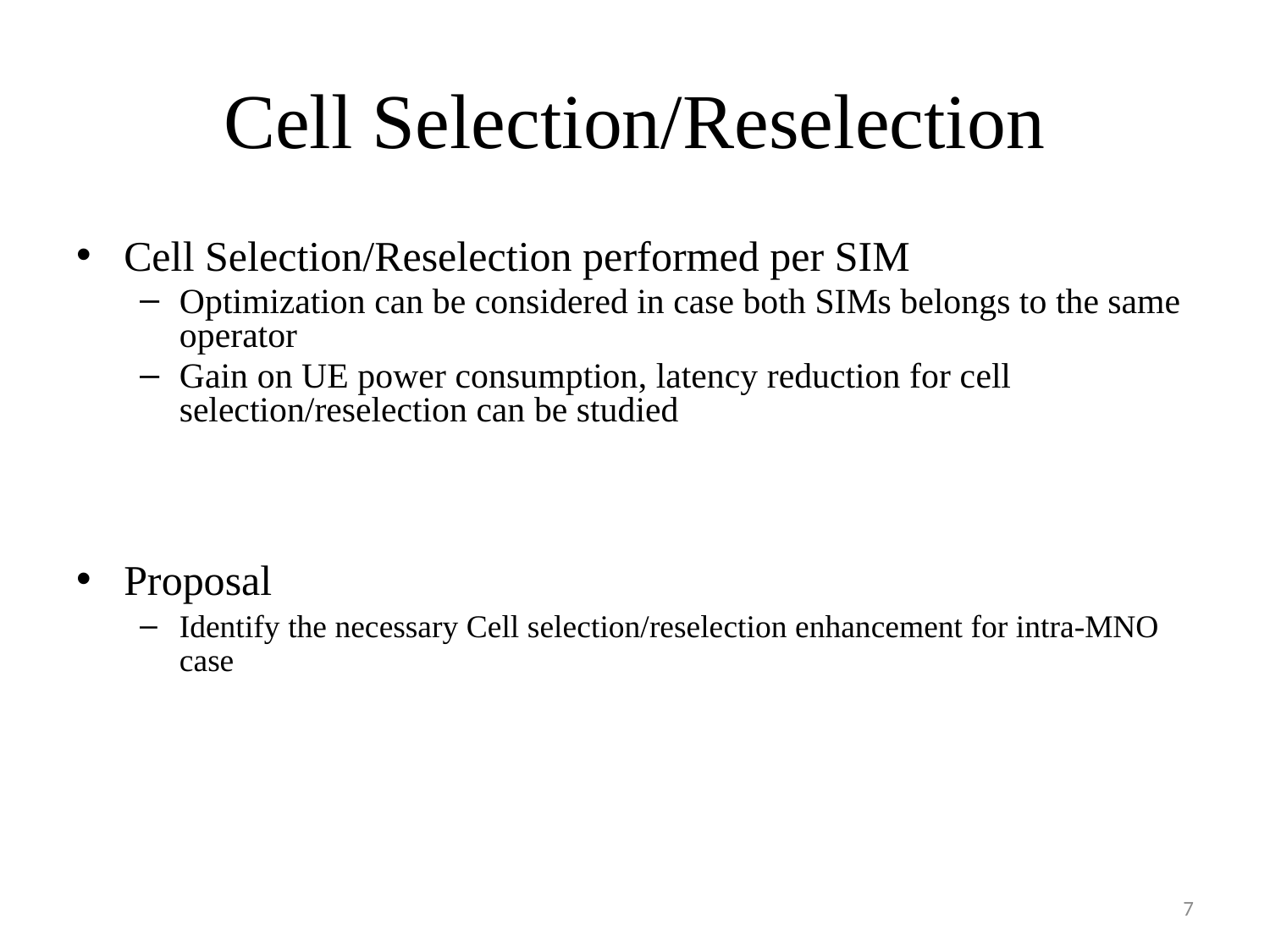

# Cell Selection/Reselection
Cell Selection/Reselection performed per SIM
Optimization can be considered in case both SIMs belongs to the same operator
Gain on UE power consumption, latency reduction for cell selection/reselection can be studied

Proposal
Identify the necessary Cell selection/reselection enhancement for intra-MNO case

7